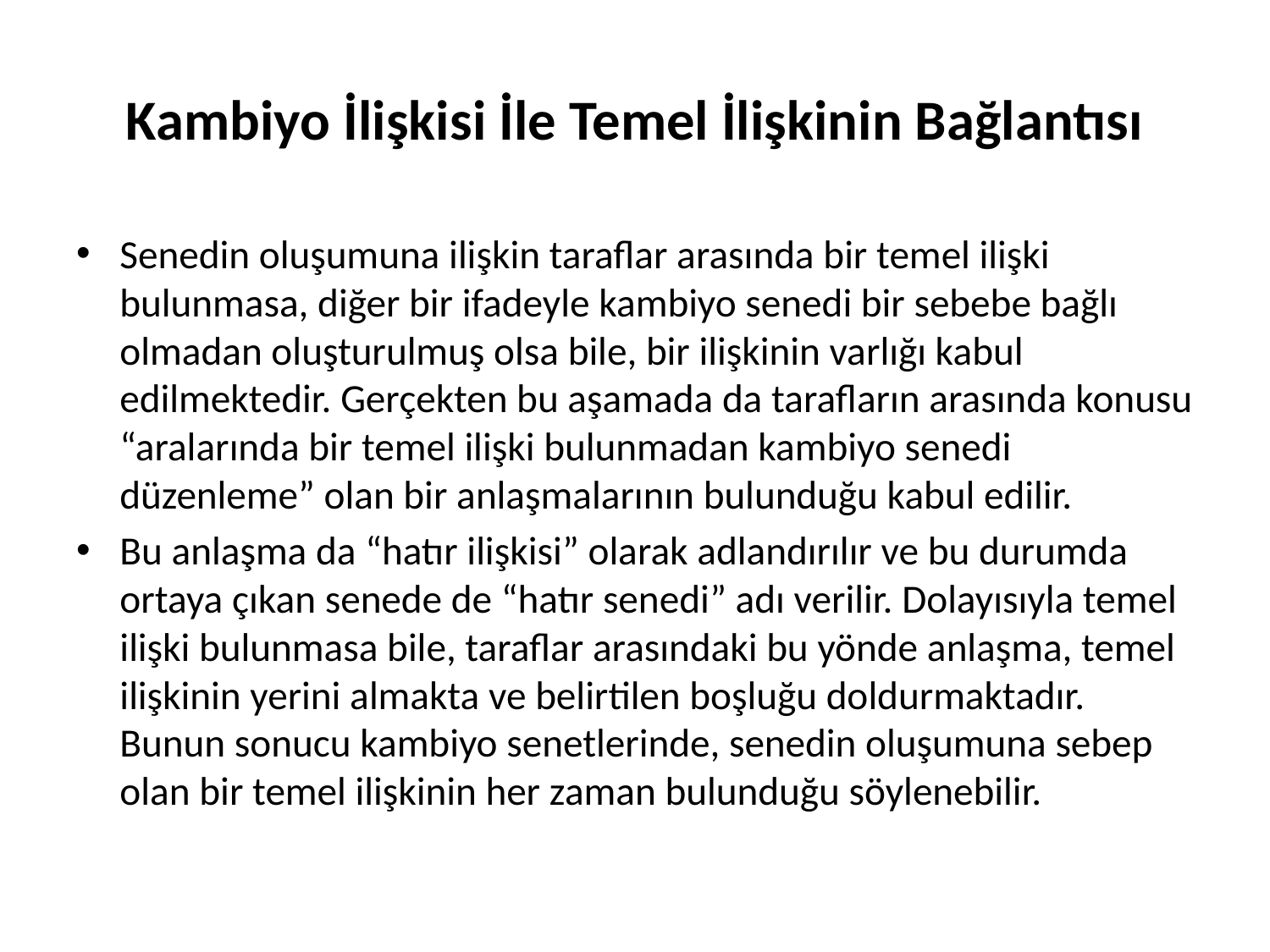

# Kambiyo İlişkisi İle Temel İlişkinin Bağlantısı
Senedin oluşumuna ilişkin taraflar arasında bir temel ilişki bulunmasa, diğer bir ifadeyle kambiyo senedi bir sebebe bağlı olmadan oluşturulmuş olsa bile, bir ilişkinin varlığı kabul edilmektedir. Gerçekten bu aşamada da tarafların arasında konusu “aralarında bir temel ilişki bulunmadan kambiyo senedi düzenleme” olan bir anlaşmalarının bulunduğu kabul edilir.
Bu anlaşma da “hatır ilişkisi” olarak adlandırılır ve bu durumda ortaya çıkan senede de “hatır senedi” adı verilir. Dolayısıyla temel ilişki bulunmasa bile, taraflar arasındaki bu yönde anlaşma, temel ilişkinin yerini almakta ve belirtilen boşluğu doldurmaktadır. Bunun sonucu kambiyo senetlerinde, senedin oluşumuna sebep olan bir temel ilişkinin her zaman bulunduğu söylenebilir.